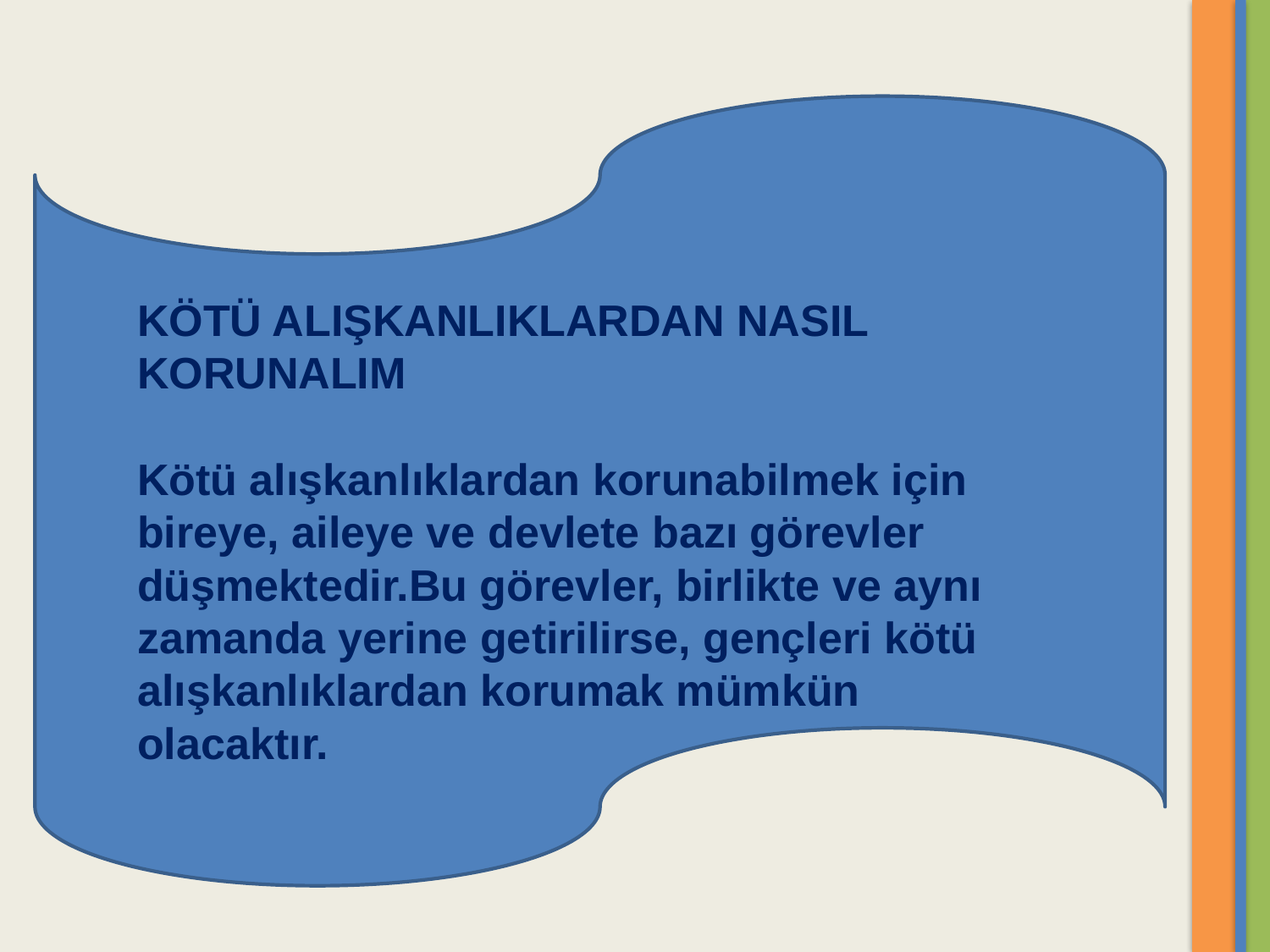

KÖTÜ ALIŞKANLIKLARDAN NASIL KORUNALIM
Kötü alışkanlıklardan korunabilmek için bireye, aileye ve devlete bazı görevler düşmektedir.Bu görevler, birlikte ve aynı zamanda yerine getirilirse, gençleri kötü alışkanlıklardan korumak mümkün olacaktır.